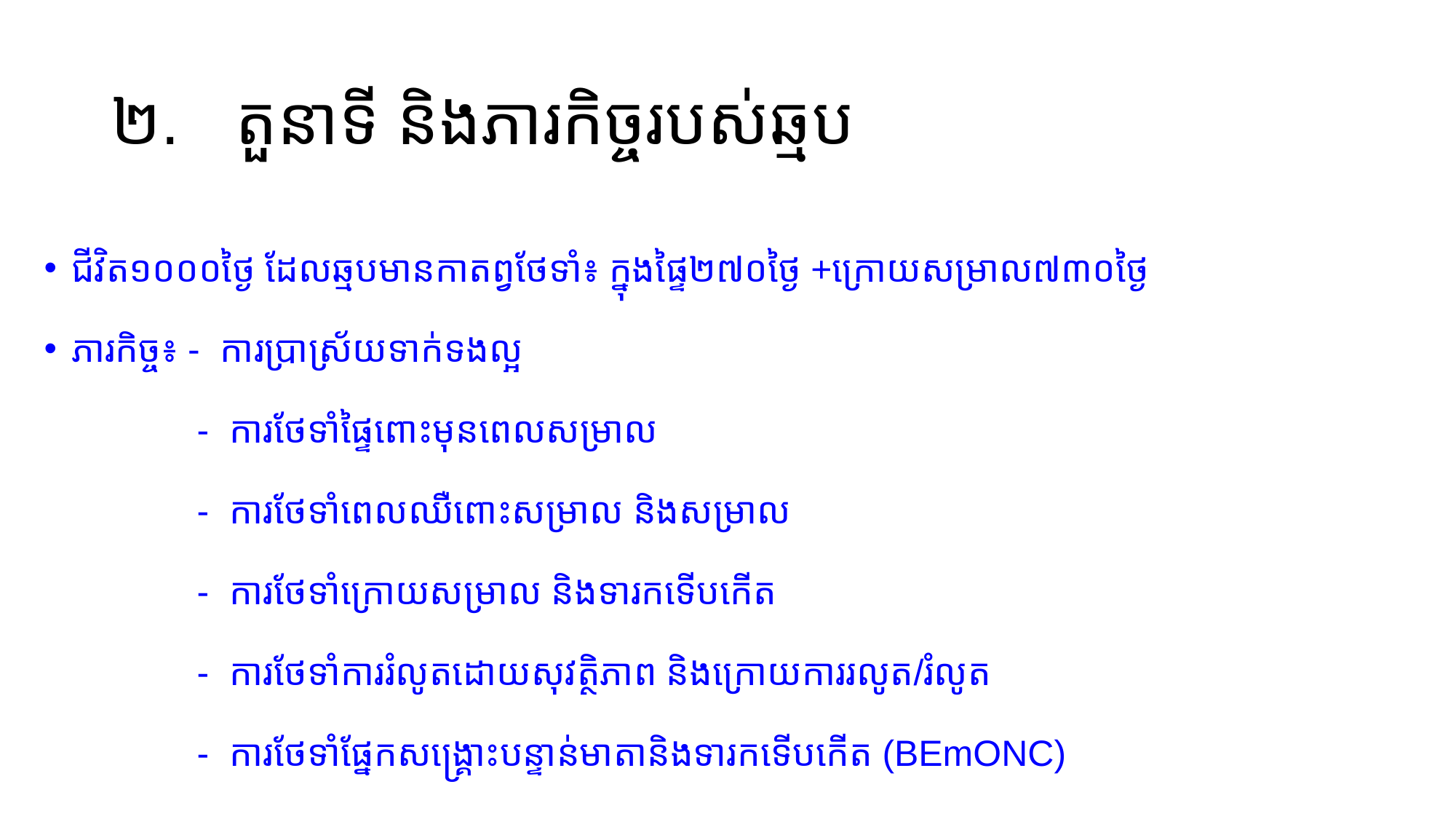

# ២.   តួនាទី និងភារកិច្ចរបស់ឆ្មប
ជីវិត១០០០ថ្ងៃ ដែលឆ្មបមានកាតព្វថែទាំ៖ ក្នុងផ្ទៃ២៧០ថ្ងៃ +ក្រោយសម្រាល៧៣០ថ្ងៃ
ភារកិច្ច៖ -  ការប្រាស្រ័យទាក់ទងល្អ
               -  ការថែទាំផ្ទៃពោះមុនពេលសម្រាល
               -  ការថែទាំពេលឈឺពោះសម្រាល និងសម្រាល
               -  ​​ការថែទាំក្រោយសម្រាល និងទារកទើបកើត
               -  ការថែទាំការរំលូតដោយសុវត្ថិភាព និងក្រោយការរលូត/រំលូត
               -  ការថែទាំផ្នែកសង្រ្គោះបន្ទាន់មាតានិងទារកទើបកើត (BEmONC)